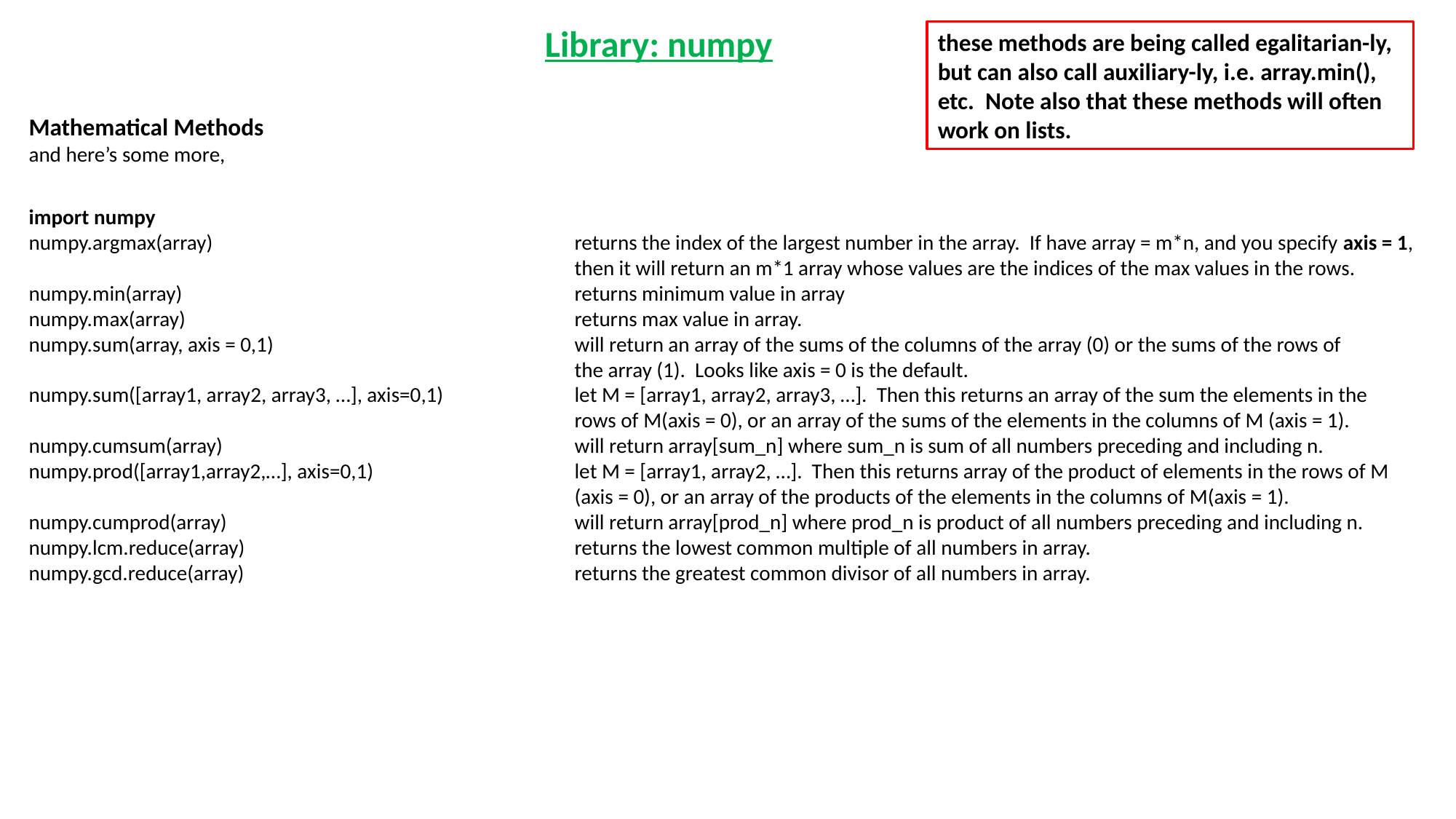

Library: numpy
these methods are being called egalitarian-ly, but can also call auxiliary-ly, i.e. array.min(), etc.  Note also that these methods will often work on lists.
Mathematical Methods
and here’s some more,
import numpy
numpy.argmax(array)				returns the index of the largest number in the array.  If have array = m*n, and you specify axis = 1,
					then it will return an m*1 array whose values are the indices of the max values in the rows.
numpy.min(array)				returns minimum value in array
numpy.max(array)				returns max value in array.
numpy.sum(array, axis = 0,1)			will return an array of the sums of the columns of the array (0) or the sums of the rows of
					the array (1).  Looks like axis = 0 is the default.
numpy.sum([array1, array2, array3, …], axis=0,1)		let M = [array1, array2, array3, …].  Then this returns an array of the sum the elements in the
					rows of M(axis = 0), or an array of the sums of the elements in the columns of M (axis = 1).
numpy.cumsum(array)				will return array[sum_n] where sum_n is sum of all numbers preceding and including n.
numpy.prod([array1,array2,…], axis=0,1)		let M = [array1, array2, …].  Then this returns array of the product of elements in the rows of M
					(axis = 0), or an array of the products of the elements in the columns of M(axis = 1).
numpy.cumprod(array)				will return array[prod_n] where prod_n is product of all numbers preceding and including n.
numpy.lcm.reduce(array)				returns the lowest common multiple of all numbers in array.
numpy.gcd.reduce(array)				returns the greatest common divisor of all numbers in array.